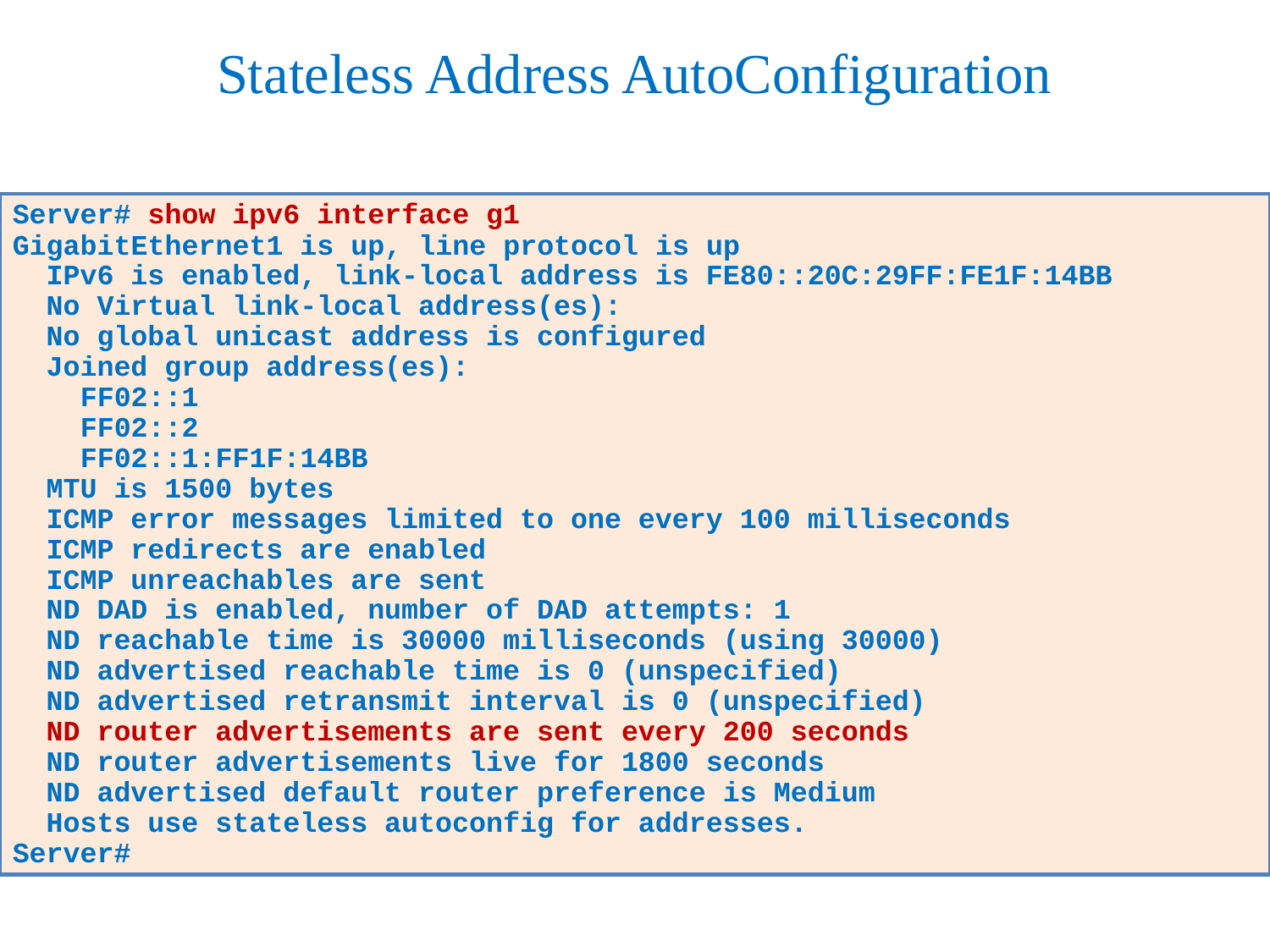

# Stateless Address AutoConfiguration
Server# show ipv6 interface g1
GigabitEthernet1 is up, line protocol is up
  IPv6 is enabled, link-local address is FE80::20C:29FF:FE1F:14BB
  No Virtual link-local address(es):
  No global unicast address is configured
  Joined group address(es):
    FF02::1
    FF02::2
    FF02::1:FF1F:14BB
  MTU is 1500 bytes
  ICMP error messages limited to one every 100 milliseconds
  ICMP redirects are enabled
  ICMP unreachables are sent
  ND DAD is enabled, number of DAD attempts: 1
  ND reachable time is 30000 milliseconds (using 30000)
  ND advertised reachable time is 0 (unspecified)
  ND advertised retransmit interval is 0 (unspecified)
  ND router advertisements are sent every 200 seconds
  ND router advertisements live for 1800 seconds
  ND advertised default router preference is Medium
  Hosts use stateless autoconfig for addresses.
Server#